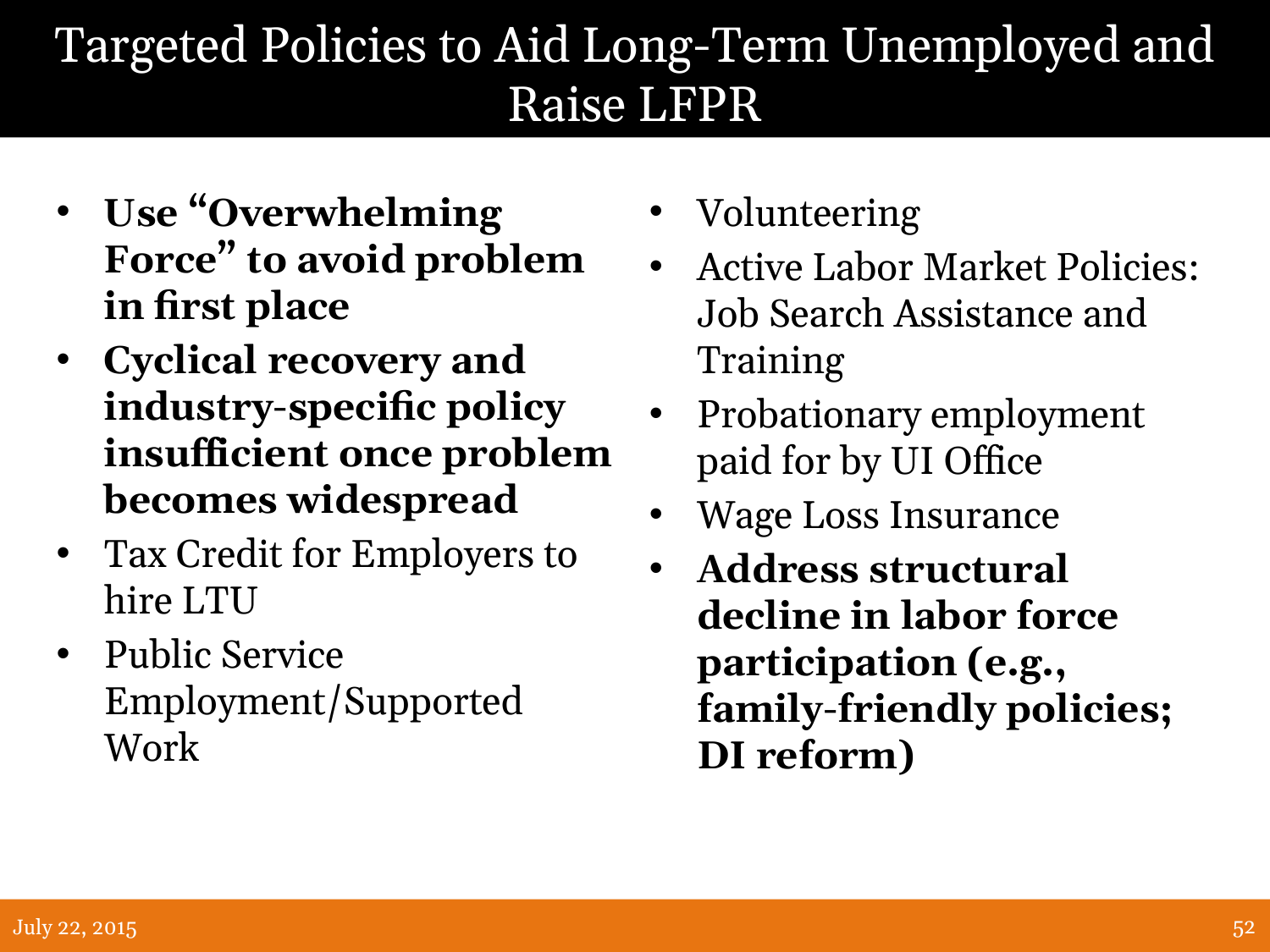

# Targeted Policies to Aid Long-Term Unemployed and Raise LFPR
Use “Overwhelming Force” to avoid problem in first place
Cyclical recovery and industry-specific policy insufficient once problem becomes widespread
Tax Credit for Employers to hire LTU
Public Service Employment/Supported Work
Volunteering
Active Labor Market Policies: Job Search Assistance and Training
Probationary employment paid for by UI Office
Wage Loss Insurance
Address structural decline in labor force participation (e.g., family-friendly policies; DI reform)

July 22, 2015
52